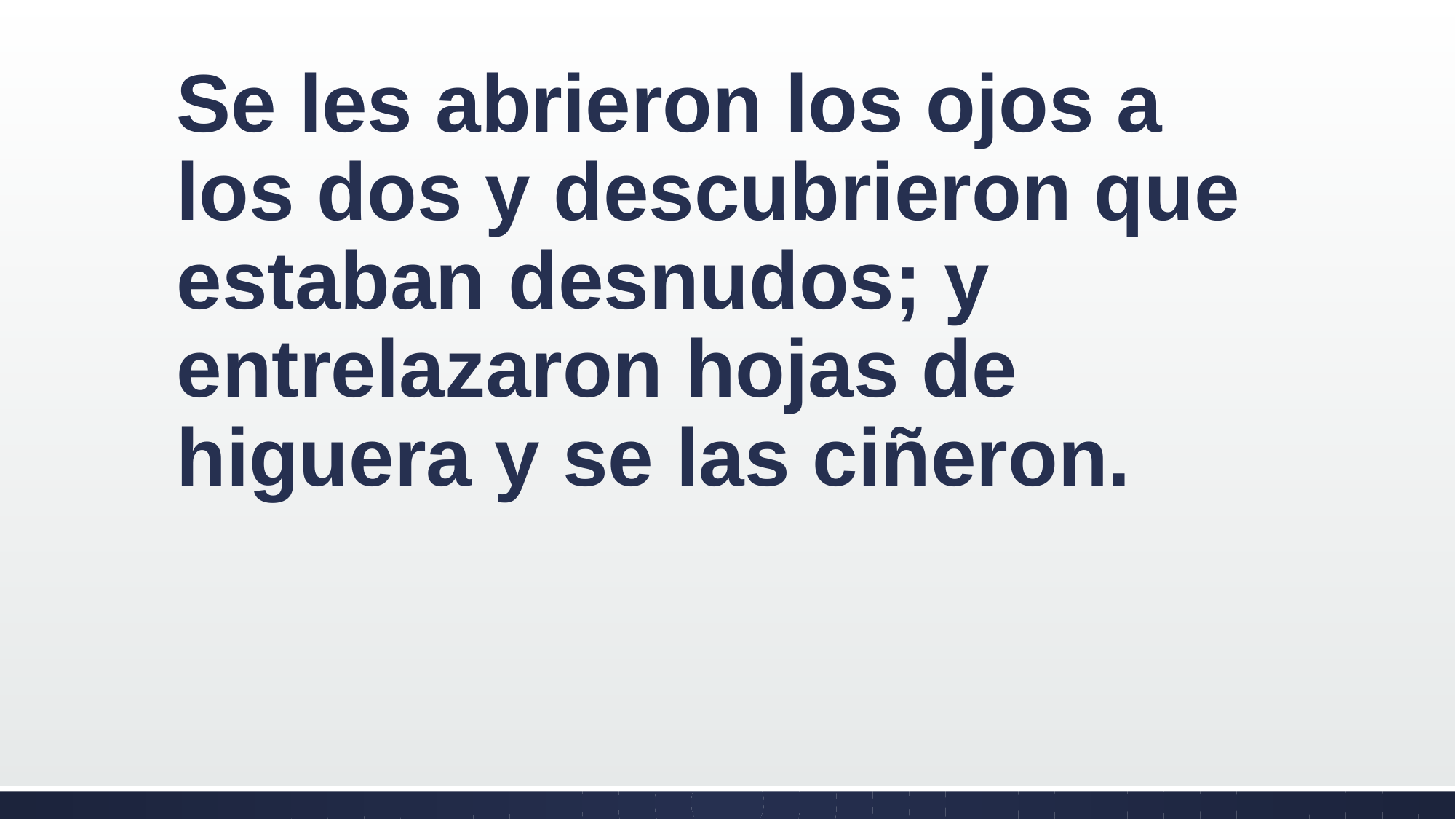

#
Se les abrieron los ojos a los dos y descubrieron que estaban desnudos; y entrelazaron hojas de higuera y se las ciñeron.